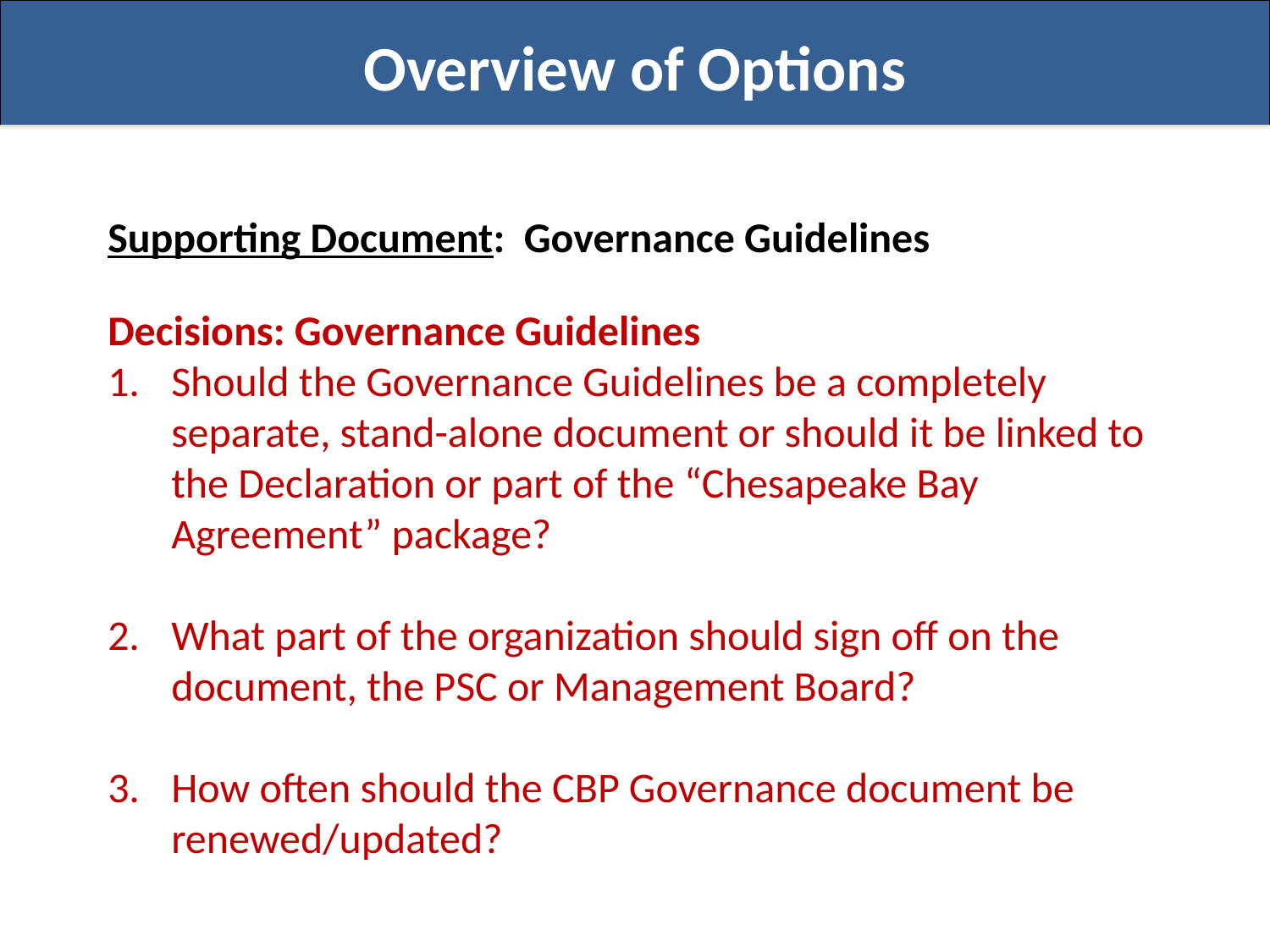

Overview of Options
Supporting Document:  Governance Guidelines

Decisions: Governance Guidelines
Should the Governance Guidelines be a completely separate, stand-alone document or should it be linked to the Declaration or part of the “Chesapeake Bay Agreement” package?

What part of the organization should sign off on the document, the PSC or Management Board?

How often should the CBP Governance document be renewed/updated?